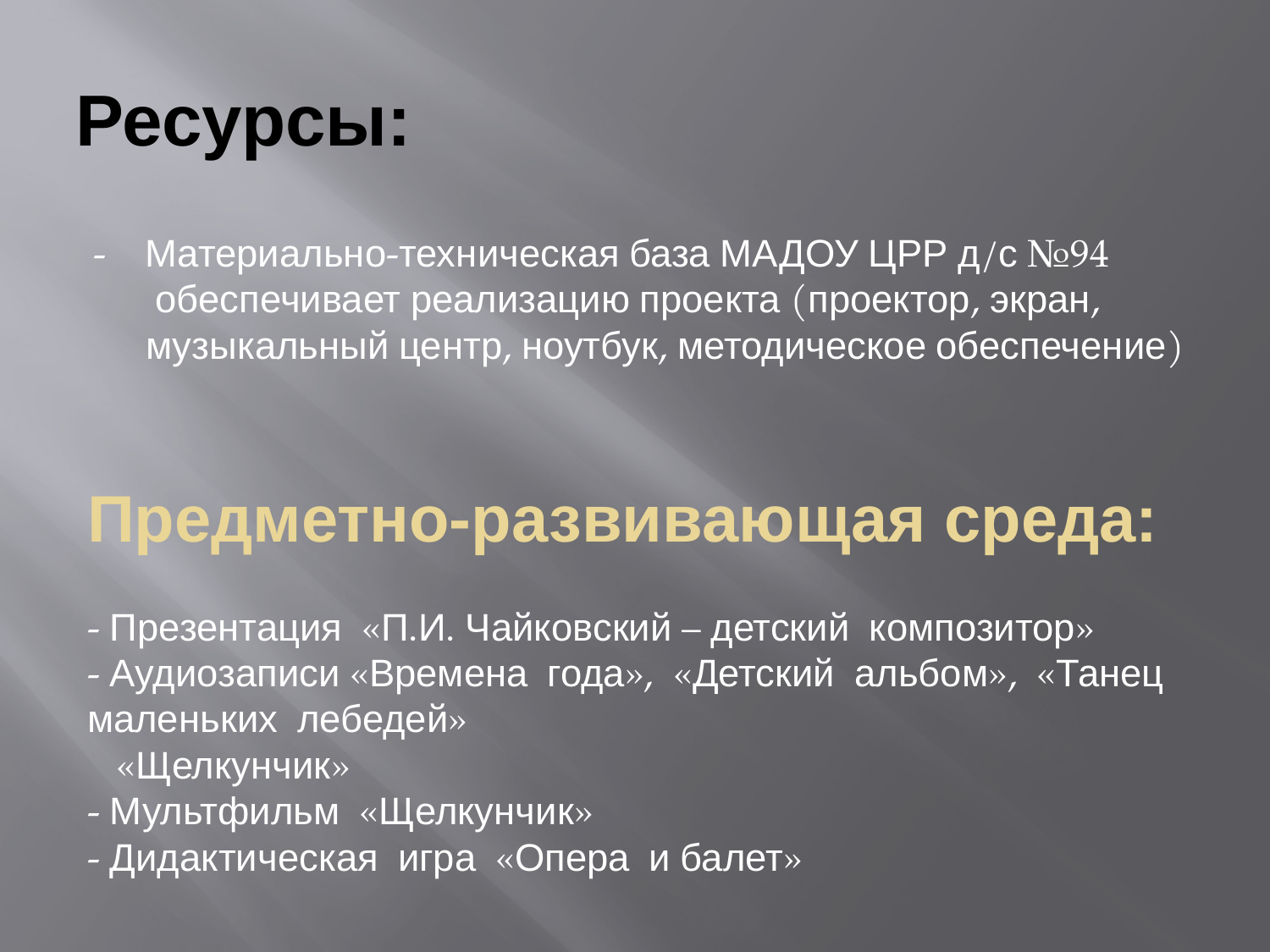

# Ресурсы:
-    Материально-техническая база МАДОУ ЦРР д/с №94  обеспечивает реализацию проекта (проектор, экран, музыкальный центр, ноутбук, методическое обеспечение)

Предметно-развивающая среда:
- Презентация  «П.И. Чайковский – детский  композитор»
- Аудиозаписи «Времена  года»,  «Детский  альбом»,  «Танец маленьких  лебедей»
   «Щелкунчик»
- Мультфильм  «Щелкунчик»
- Дидактическая  игра  «Опера  и балет»